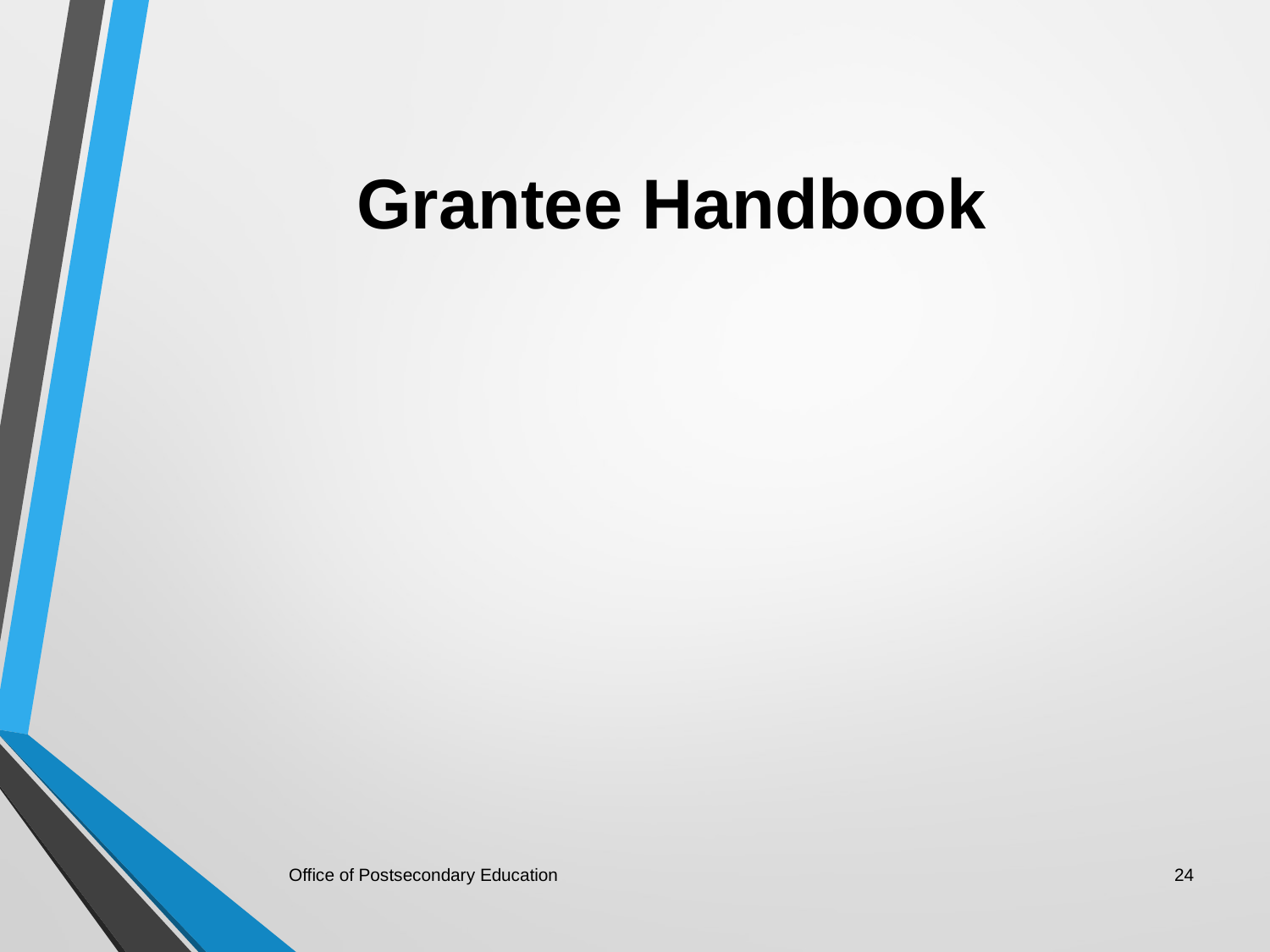

# Grantee Handbook
Office of Postsecondary Education
24